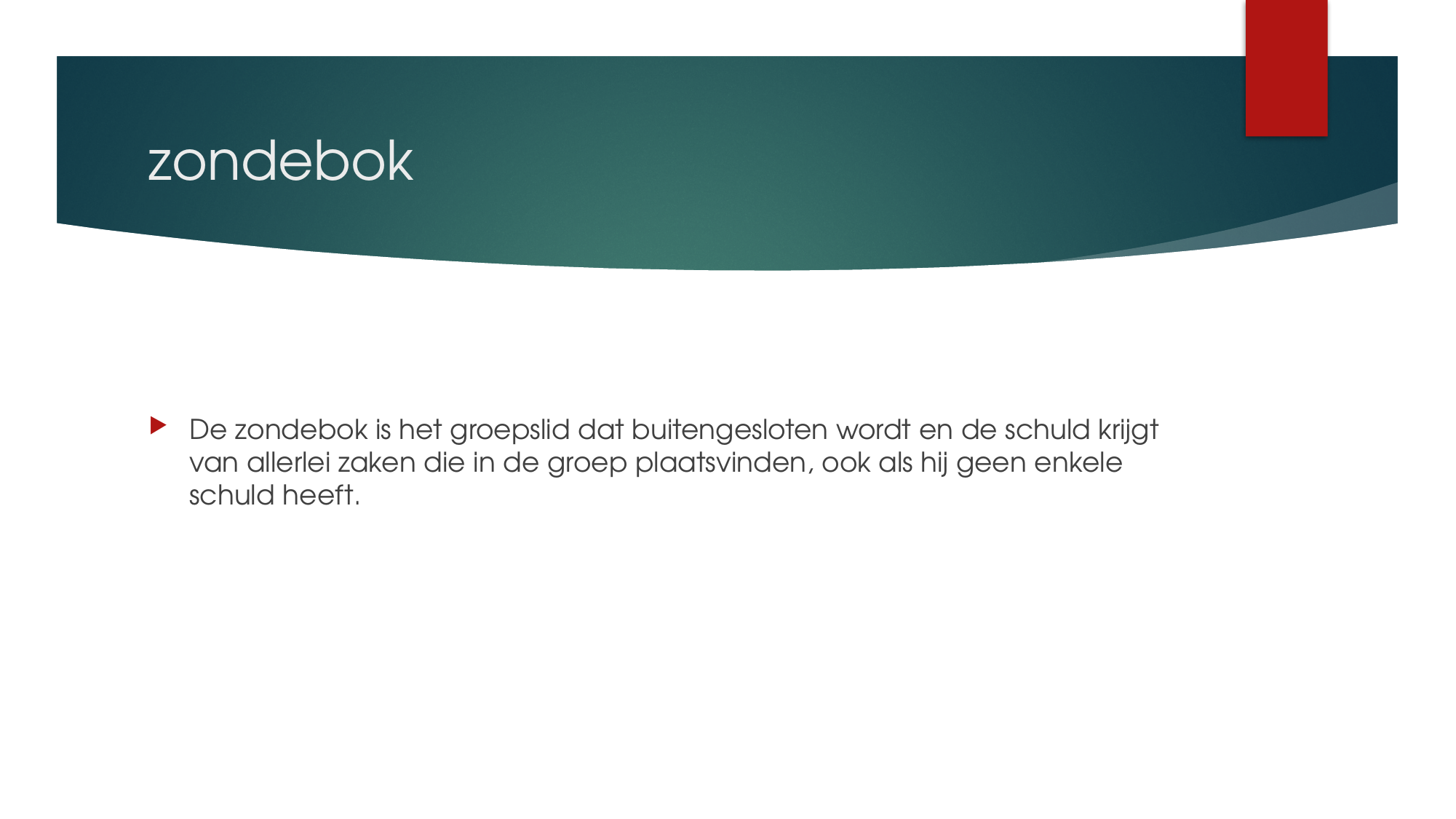

# zondebok

De zondebok is het groepslid dat buitengesloten wordt en de schuld krijgt van allerlei zaken die in de groep plaatsvinden, ook als hij geen enkele schuld heeft.